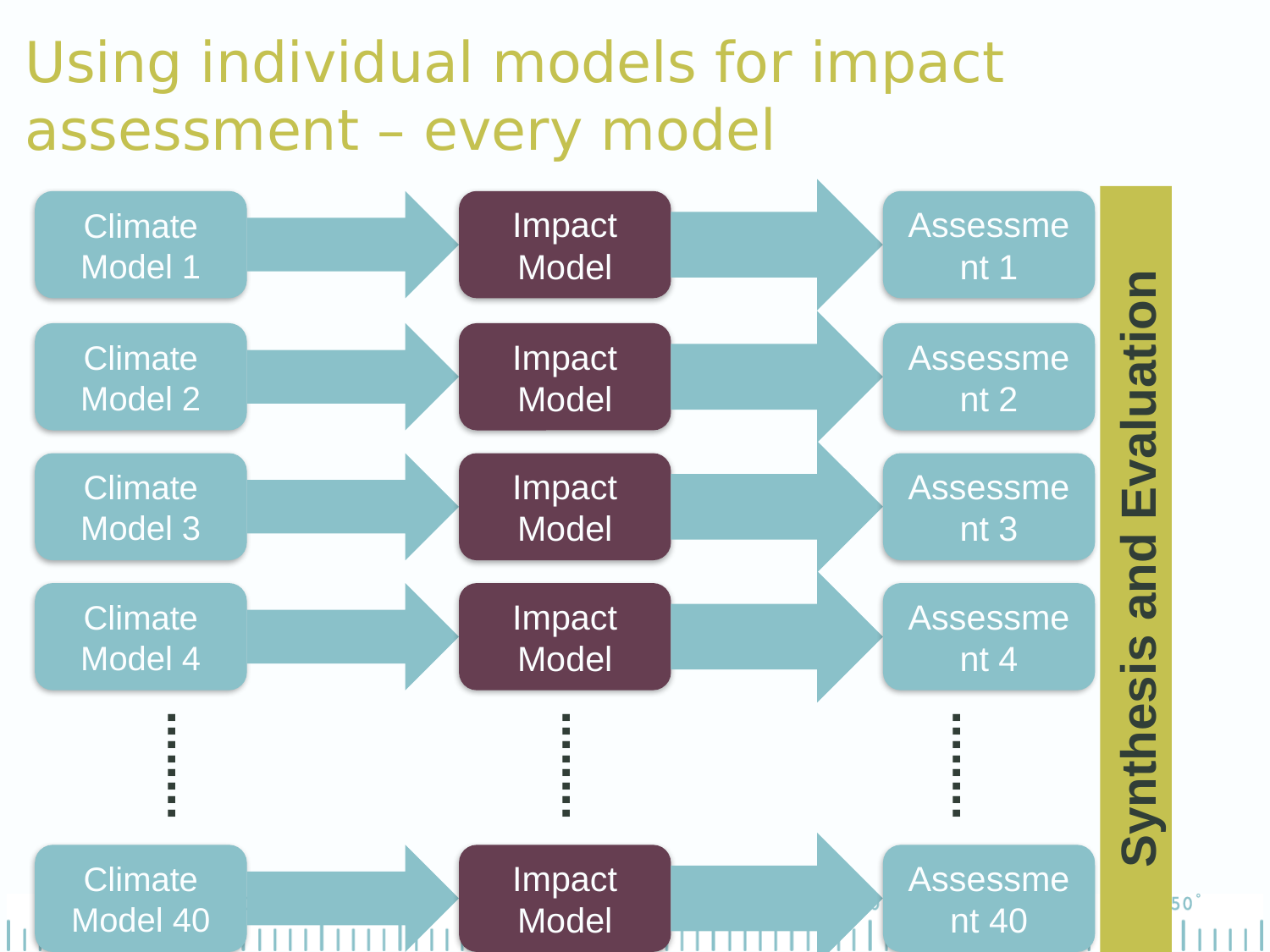

Using individual models for impact assessment – every model
Climate Model 1
Impact Model
Assessment 1
Climate Model 2
Impact Model
Assessment 2
Climate Model 3
Impact Model
Assessment 3
Synthesis and Evaluation
Climate Model 4
Impact Model
Assessment 4
........
........
........
Climate Model 40
Impact Model
Assessment 40